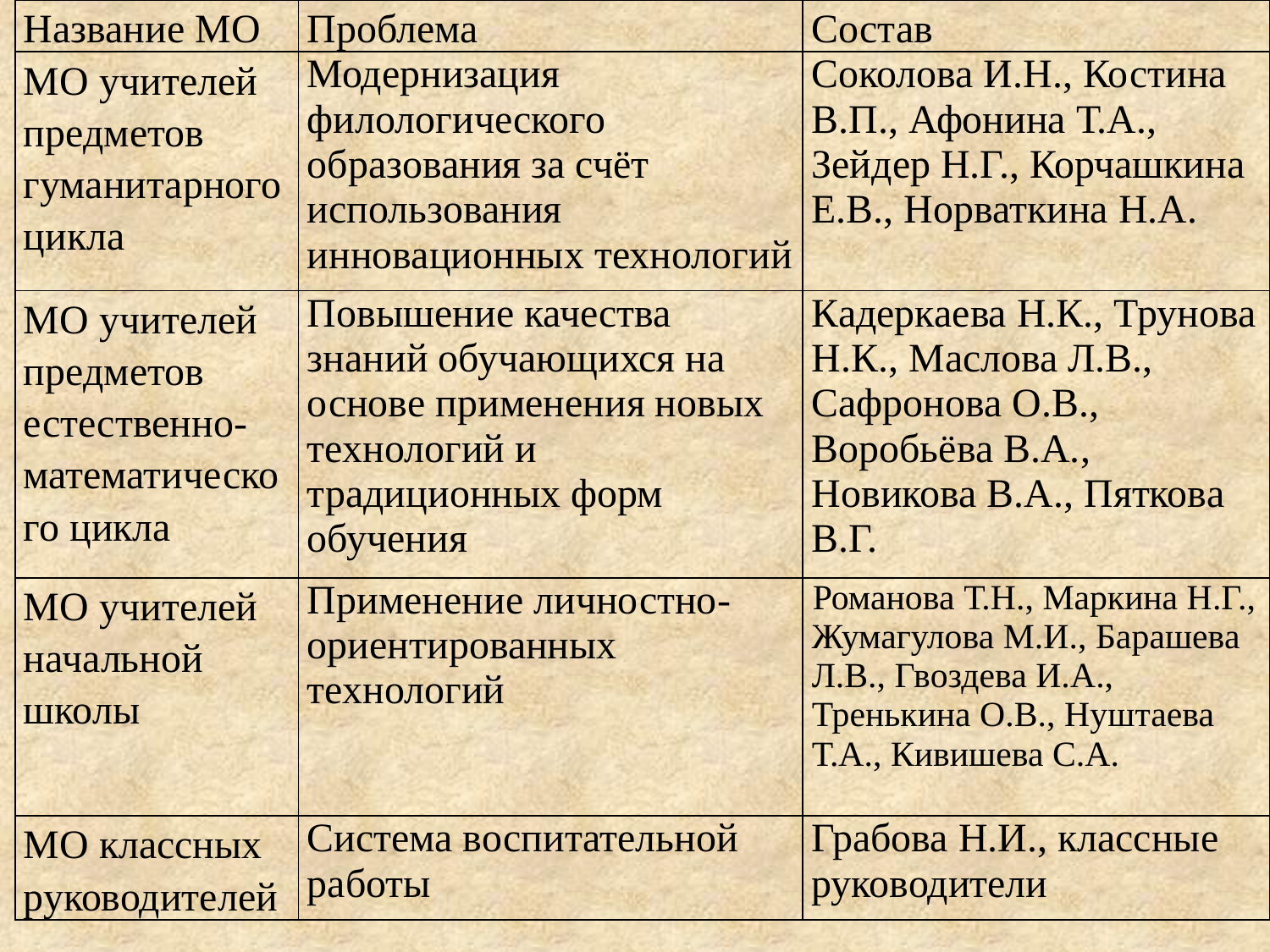

| Название МО | Проблема | Состав |
| --- | --- | --- |
| МО учителей предметов гуманитарного цикла | Модернизация филологического образования за счёт использования инновационных технологий | Соколова И.Н., Костина В.П., Афонина Т.А., Зейдер Н.Г., Корчашкина Е.В., Норваткина Н.А. |
| МО учителей предметов естественно-математического цикла | Повышение качества знаний обучающихся на основе применения новых технологий и традиционных форм обучения | Кадеркаева Н.К., Трунова Н.К., Маслова Л.В., Сафронова О.В., Воробьёва В.А., Новикова В.А., Пяткова В.Г. |
| МО учителей начальной школы | Применение личностно-ориентированных технологий | Романова Т.Н., Маркина Н.Г., Жумагулова М.И., Барашева Л.В., Гвоздева И.А., Тренькина О.В., Нуштаева Т.А., Кивишева С.А. |
| МО классных руководителей | Система воспитательной работы | Грабова Н.И., классные руководители |